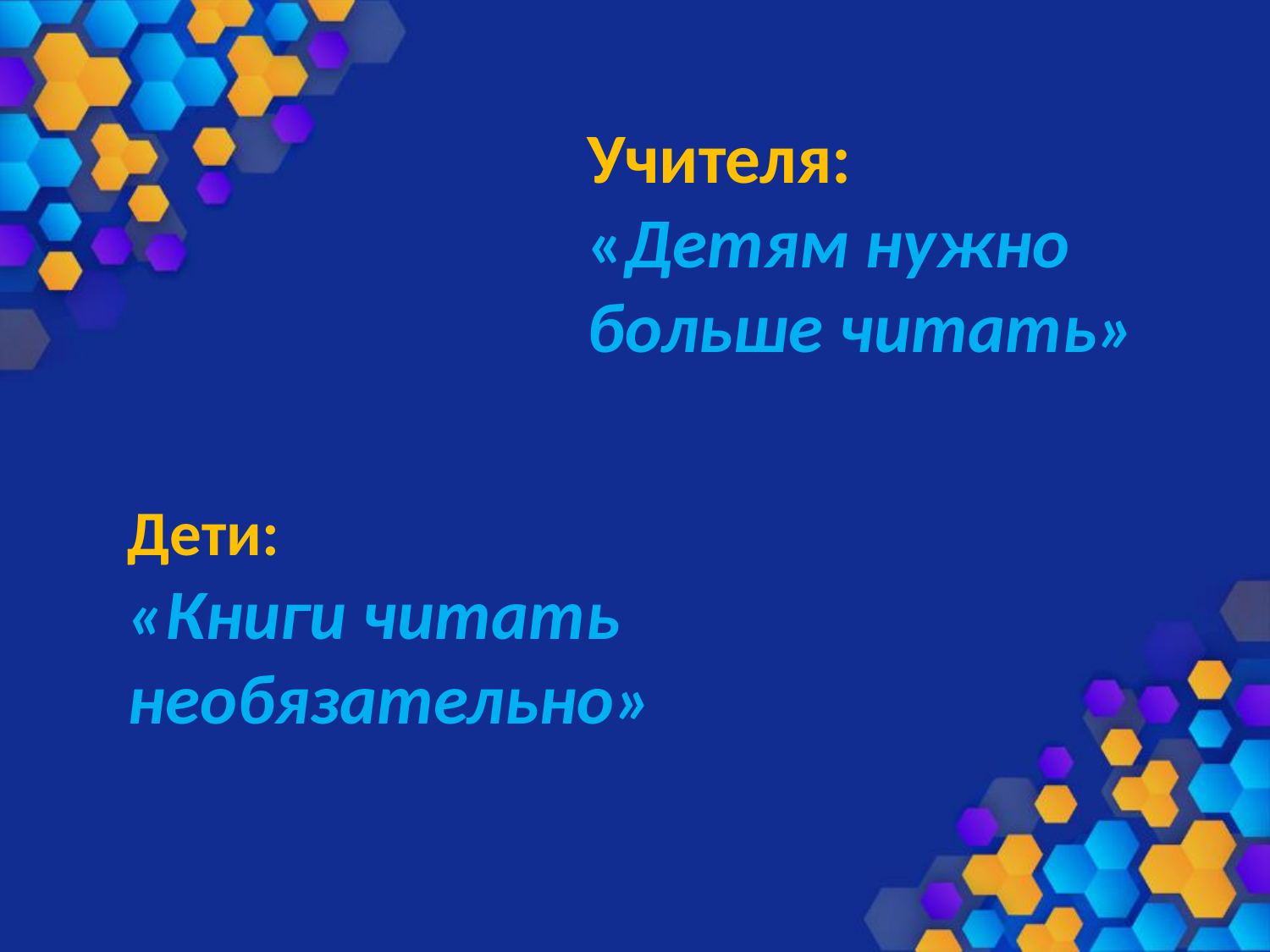

Учителя:
«Детям нужно больше читать»
Дети:
«Книги читать необязательно»